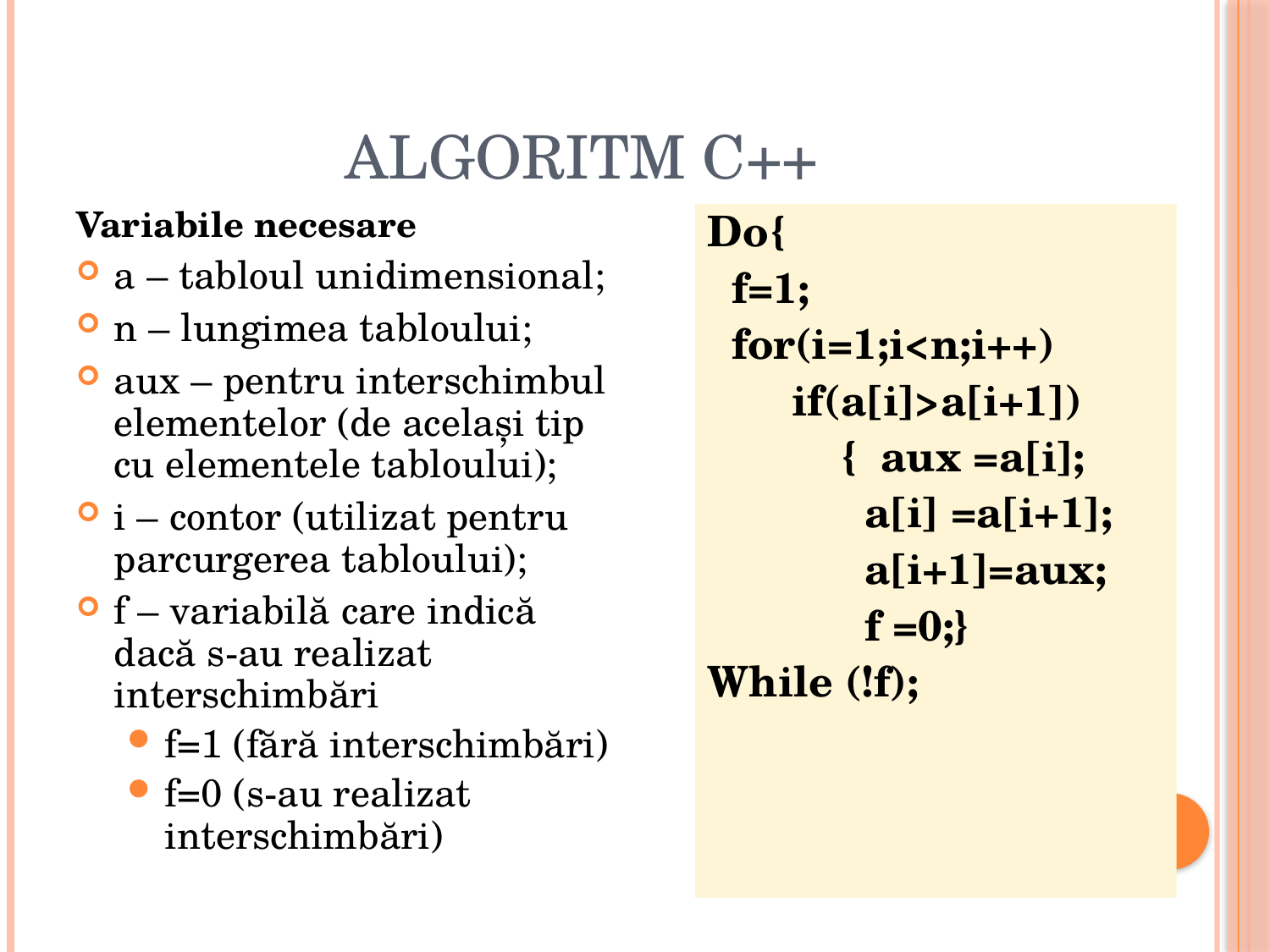

# ALGORITM C++
Variabile necesare
a – tabloul unidimensional;
n – lungimea tabloului;
aux – pentru interschimbul elementelor (de acelaşi tip cu elementele tabloului);
i – contor (utilizat pentru parcurgerea tabloului);
f – variabilă care indică dacă s-au realizat interschimbări
f=1 (fără interschimbări)
f=0 (s-au realizat interschimbări)
Do{
  f=1;
  for(i=1;i<n;i++)
       if(a[i]>a[i+1])
           {  aux =a[i];
             a[i] =a[i+1];
             a[i+1]=aux;
             f =0;}
While (!f);